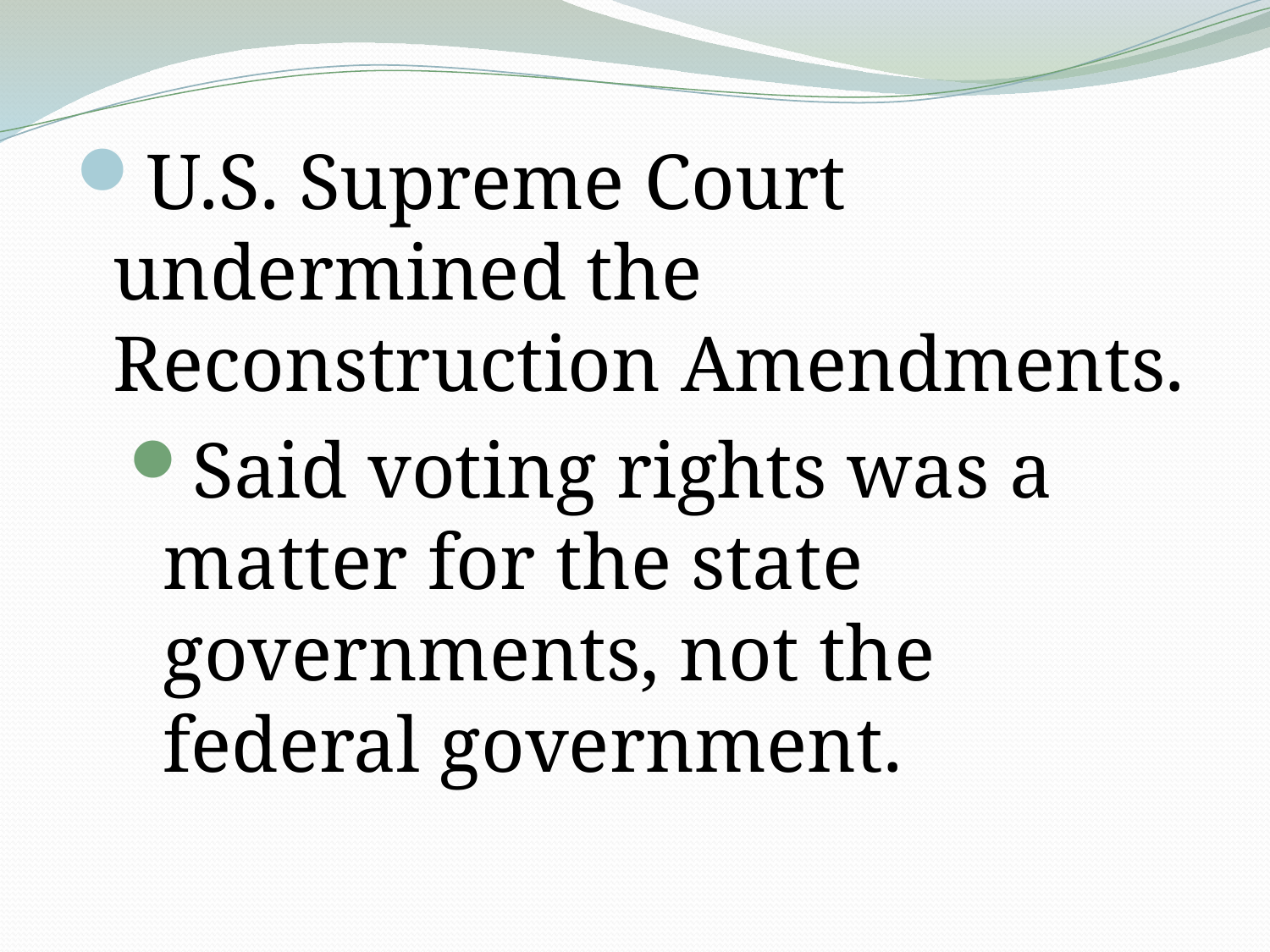

U.S. Supreme Court undermined the Reconstruction Amendments.
Said voting rights was a matter for the state governments, not the federal government.